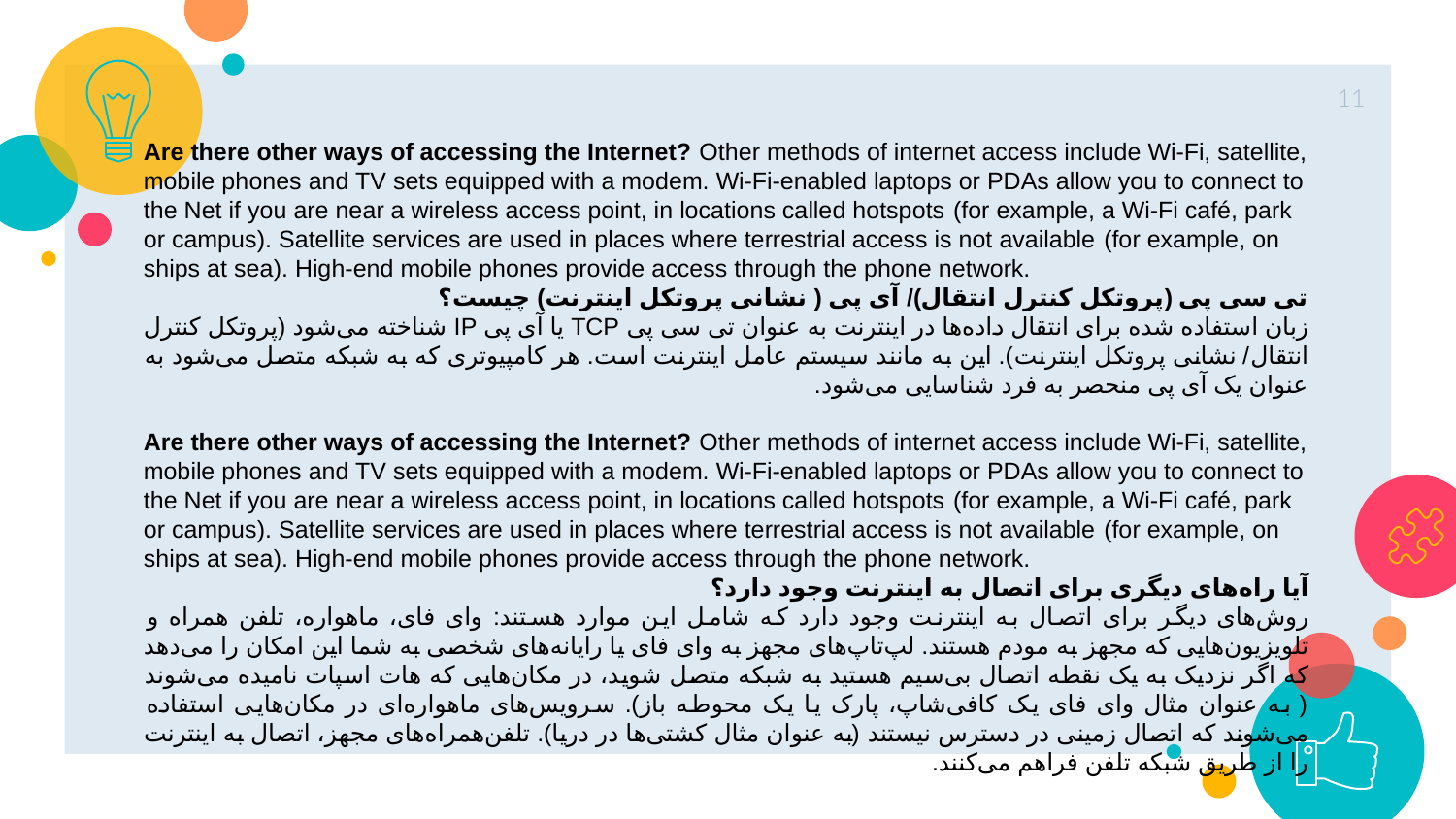

11
Are there other ways of accessing the Internet? Other methods of internet access include Wi-Fi, satellite, mobile phones and TV sets equipped with a modem. Wi-Fi-enabled laptops or PDAs allow you to connect to the Net if you are near a wireless access point, in locations called hotspots (for example, a Wi-Fi café, park or campus). Satellite services are used in places where terrestrial access is not available (for example, on ships at sea). High-end mobile phones provide access through the phone network.
تی سی پی (پروتکل کنترل انتقال)/ آی پی ( نشانی پروتکل اینترنت) چیست؟
زبان استفاده شده برای انتقال داده‌ها در اینترنت به عنوان تی سی پی TCP یا آی پی IP شناخته می‌شود (پروتکل کنترل انتقال/ نشانی پروتکل اینترنت). این به مانند سیستم عامل اینترنت است. هر کامپیوتری که به شبکه متصل می‌شود به عنوان یک آی پی منحصر به فرد شناسایی می‌شود.

Are there other ways of accessing the Internet? Other methods of internet access include Wi-Fi, satellite, mobile phones and TV sets equipped with a modem. Wi-Fi-enabled laptops or PDAs allow you to connect to the Net if you are near a wireless access point, in locations called hotspots (for example, a Wi-Fi café, park or campus). Satellite services are used in places where terrestrial access is not available (for example, on ships at sea). High-end mobile phones provide access through the phone network.
آیا راه‌های دیگری برای اتصال به اینترنت وجود دارد؟
روش‌های دیگر برای اتصال به اینترنت وجود دارد که شامل این موارد هستند: وای فای، ماهواره، تلفن همراه و تلویزیون‌هایی که مجهز به مودم هستند. لپ‌تاپ‌های مجهز به وای فای یا رایانه‌های شخصی به شما این امکان را می‌دهد که اگر نزدیک به یک نقطه اتصال بی‌سیم هستید به شبکه متصل شوید، در مکان‌هایی که هات اسپات نامیده می‌شوند ( به عنوان مثال وای فای یک کافی‌شاپ، پارک یا یک محوطه باز). سرویس‌های ماهواره‌ای در مکان‌هایی استفاده می‌شوند که اتصال زمینی در دسترس نیستند (به عنوان مثال کشتی‌ها در دریا). تلفن‌همراه‌های مجهز، اتصال به اینترنت را از طریق شبکه تلفن فراهم می‌کنند.